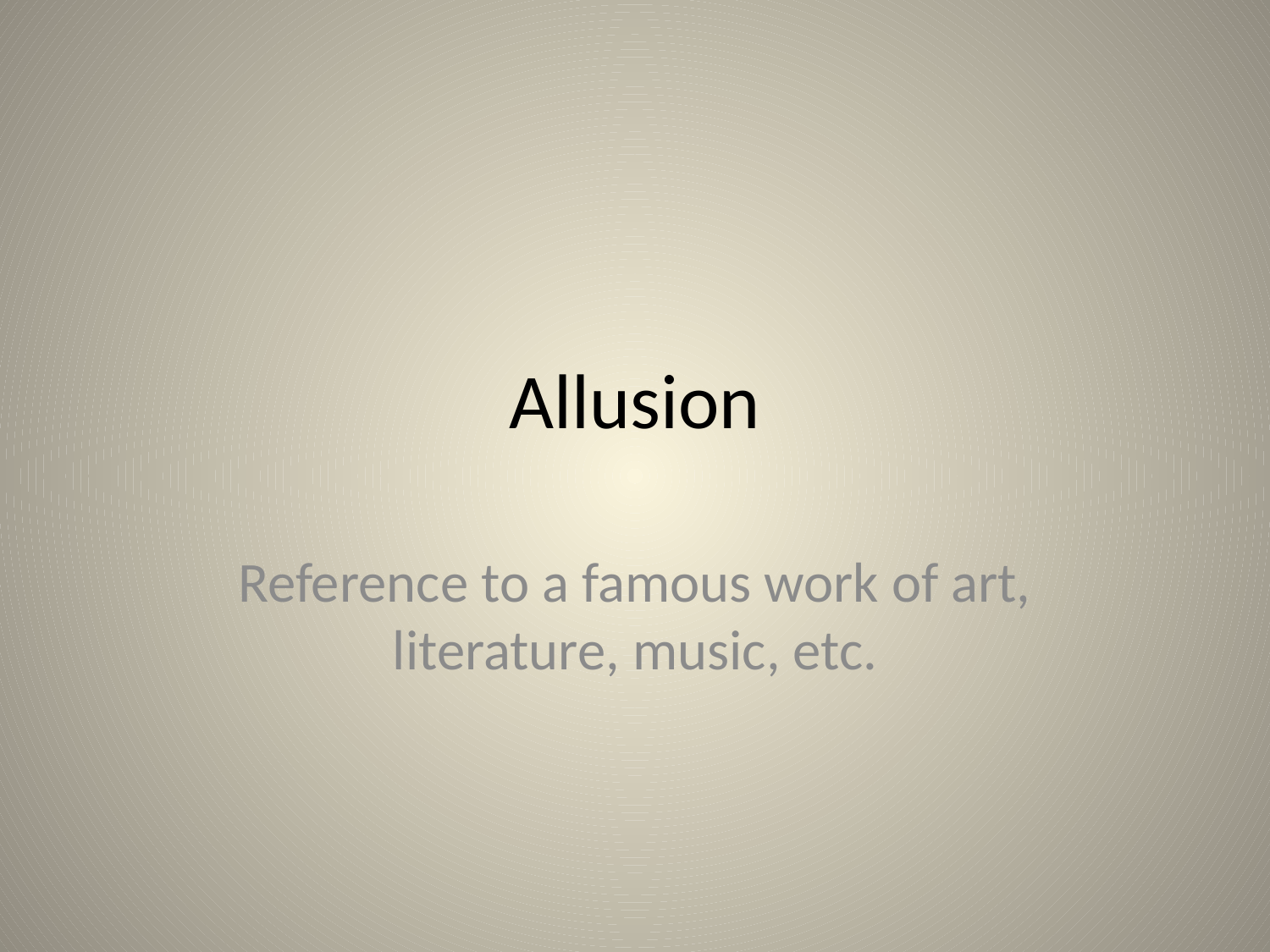

# Allusion
Reference to a famous work of art, literature, music, etc.